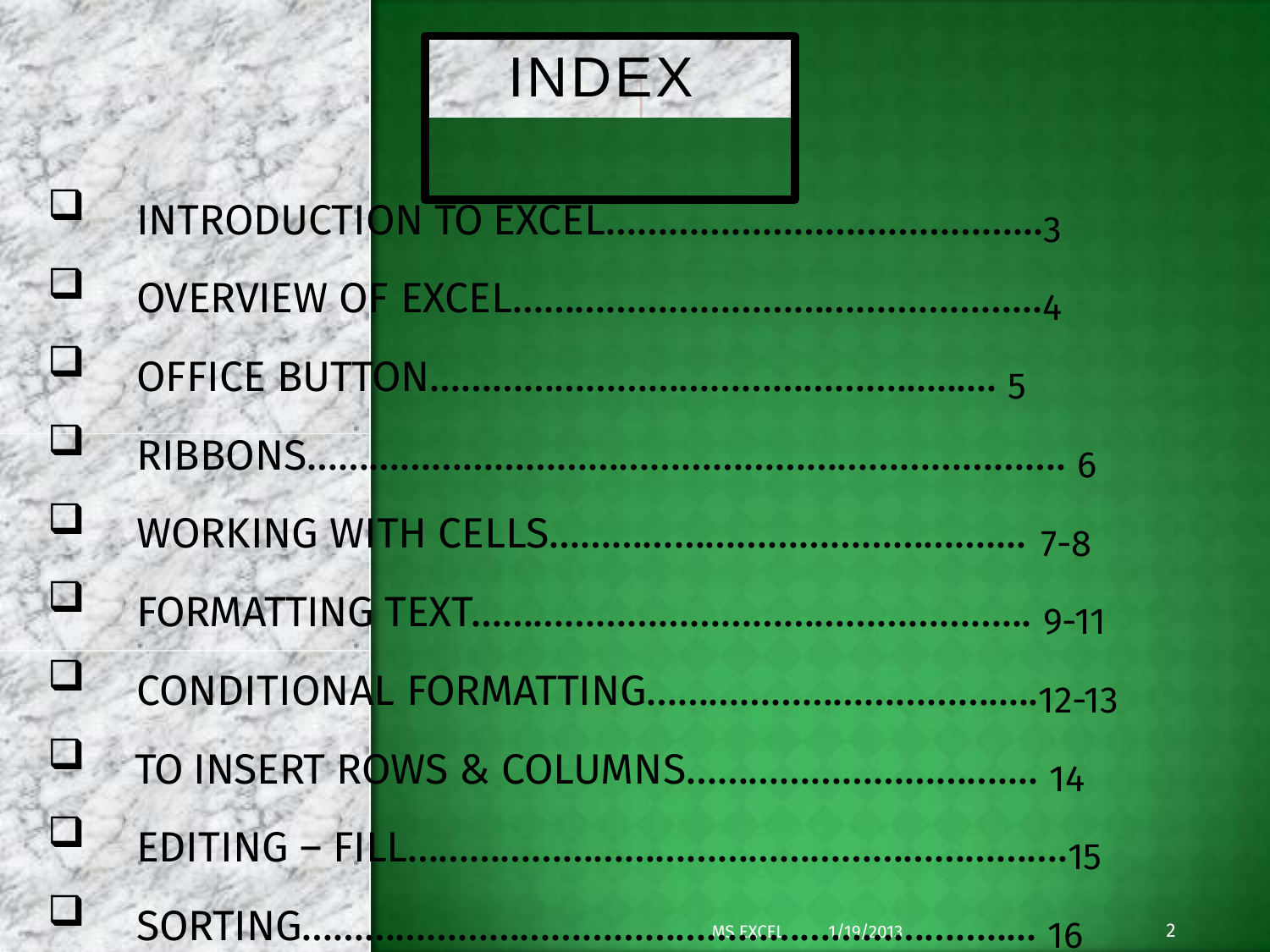

# INDEX
INTRODUCTION TO EXCEL…………………………………...3
OVERVIEW OF EXCEL…………………………………………...4
OFFICE BUTTON……………………………………….......... 5
RIBBONS………………………………………………………………. 6
WORKING WITH CELLS…………………………………….... 7-8
FORMATTING TEXT……………………………………………... 9-11
CONDITIONAL FORMATTING…………………………….....12-13
TO INSERT ROWS & COLUMNS………………………….... 14
EDITING – FILL……………………………………………………….15
SORTING…………………………………………………………..... 16
CELL REFERENCING……………………………………........ 17-19
FUNCTIONS……………………………………………………..…..20-26
FUNCTION AUDITING…………………………………………...27
SHORTCUT KEYS……………………………………….......... 28-30
2
1/19/2013
MS EXCEL